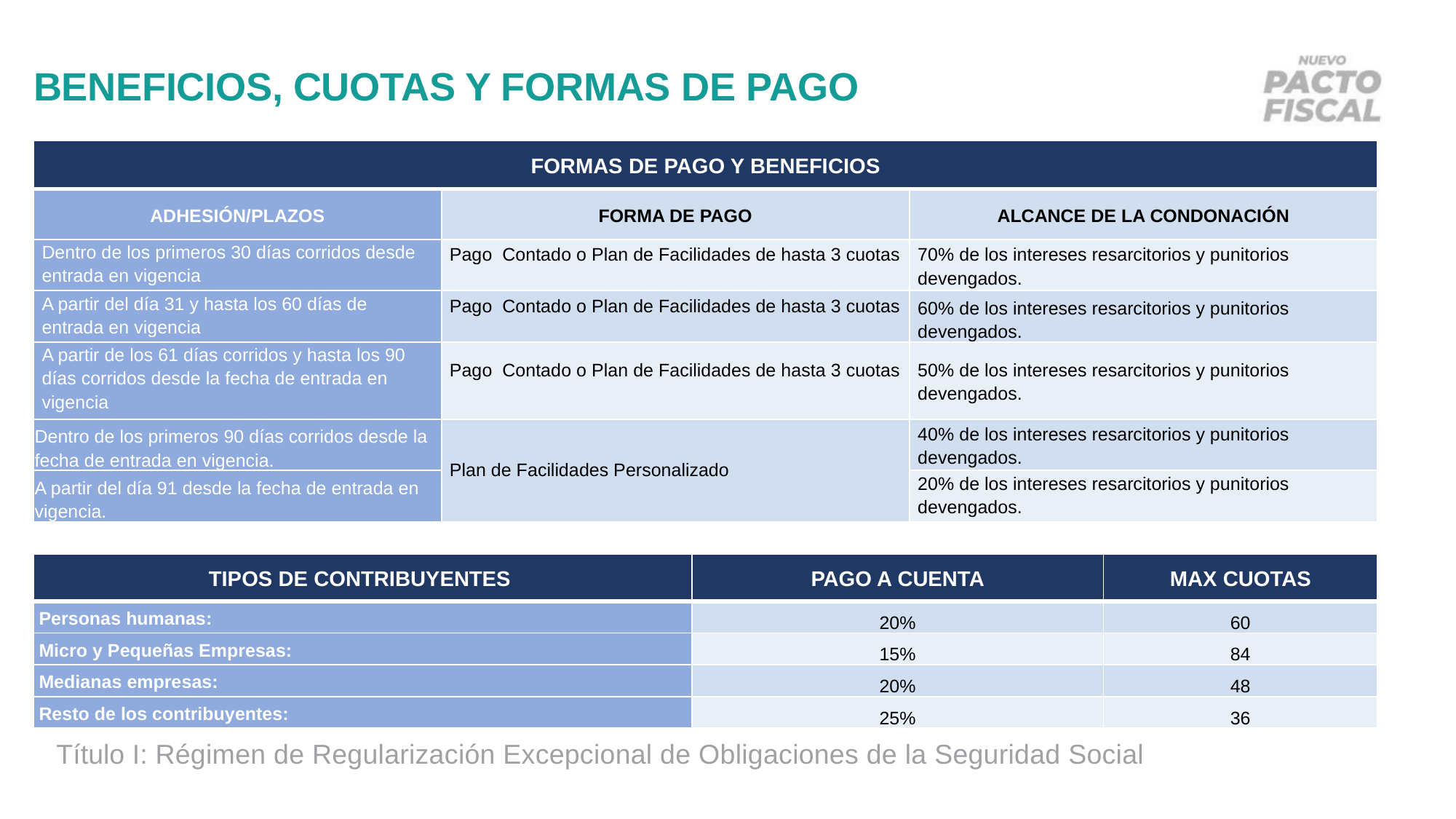

BENEFICIOS, CUOTAS Y FORMAS DE PAGO
| FORMAS DE PAGO Y BENEFICIOS |  |  |
| --- | --- | --- |
| ADHESIÓN/PLAZOS | FORMA DE PAGO | ALCANCE DE LA CONDONACIÓN |
| Dentro de los primeros 30 días corridos desde entrada en vigencia | Pago Contado o Plan de Facilidades de hasta 3 cuotas | 70% de los intereses resarcitorios y punitorios devengados. |
| A partir del día 31 y hasta los 60 días de entrada en vigencia | Pago Contado o Plan de Facilidades de hasta 3 cuotas | 60% de los intereses resarcitorios y punitorios devengados. |
| A partir de los 61 días corridos y hasta los 90 días corridos desde la fecha de entrada en vigencia | Pago Contado o Plan de Facilidades de hasta 3 cuotas | 50% de los intereses resarcitorios y punitorios devengados. |
| Dentro de los primeros 90 días corridos desde la fecha de entrada en vigencia. | Plan de Facilidades Personalizado | 40% de los intereses resarcitorios y punitorios devengados. |
| A partir del día 91 desde la fecha de entrada en vigencia. |  | 20% de los intereses resarcitorios y punitorios devengados. |
| TIPOS DE CONTRIBUYENTES | PAGO A CUENTA | MAX CUOTAS |
| --- | --- | --- |
| Personas humanas: | 20% | 60 |
| Micro y Pequeñas Empresas: | 15% | 84 |
| Medianas empresas: | 20% | 48 |
| Resto de los contribuyentes: | 25% | 36 |
Título I: Régimen de Regularización Excepcional de Obligaciones de la Seguridad Social